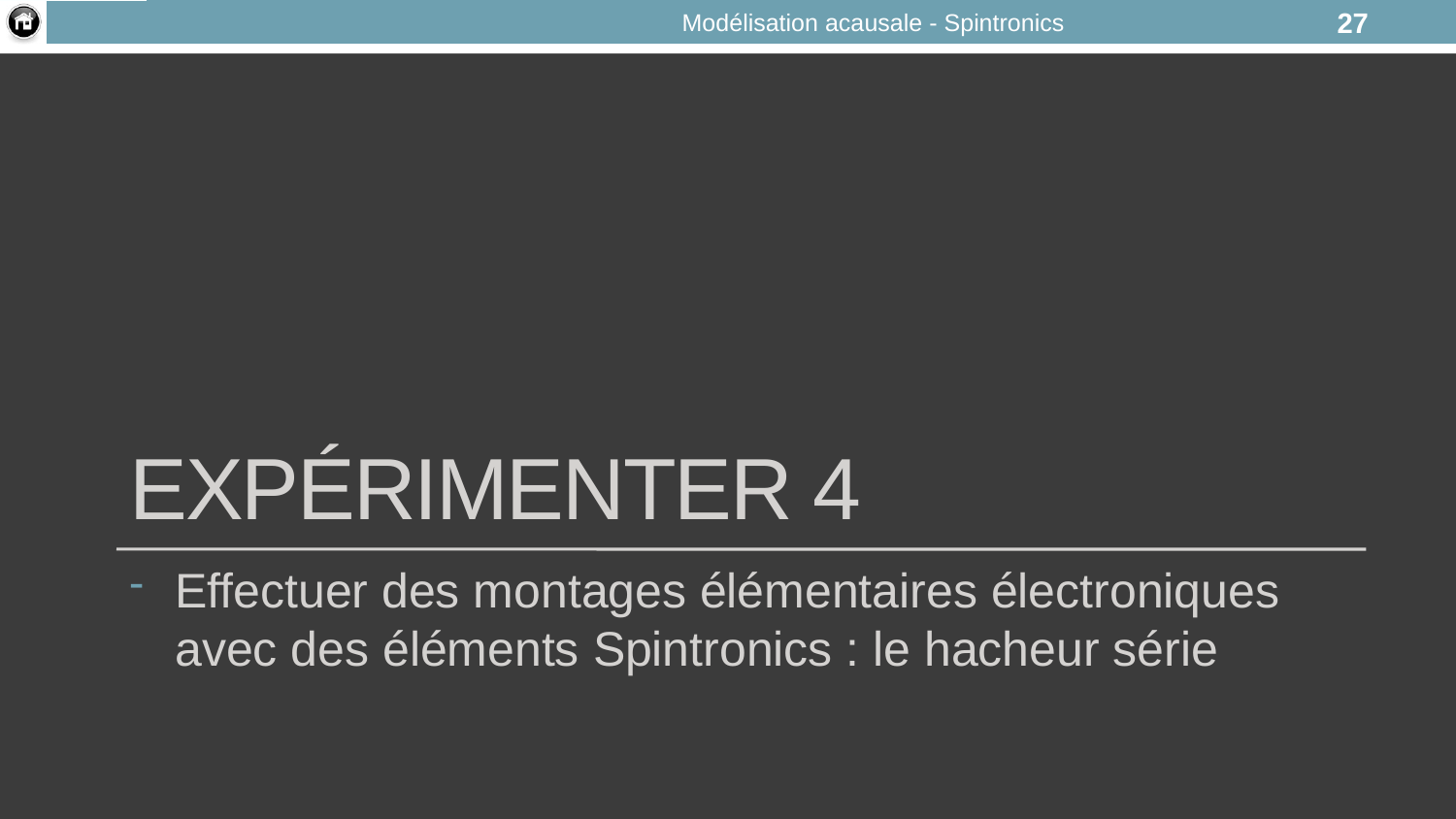

Modélisation acausale - Spintronics
27
# Expérimenter 4
Effectuer des montages élémentaires électroniques avec des éléments Spintronics : le hacheur série